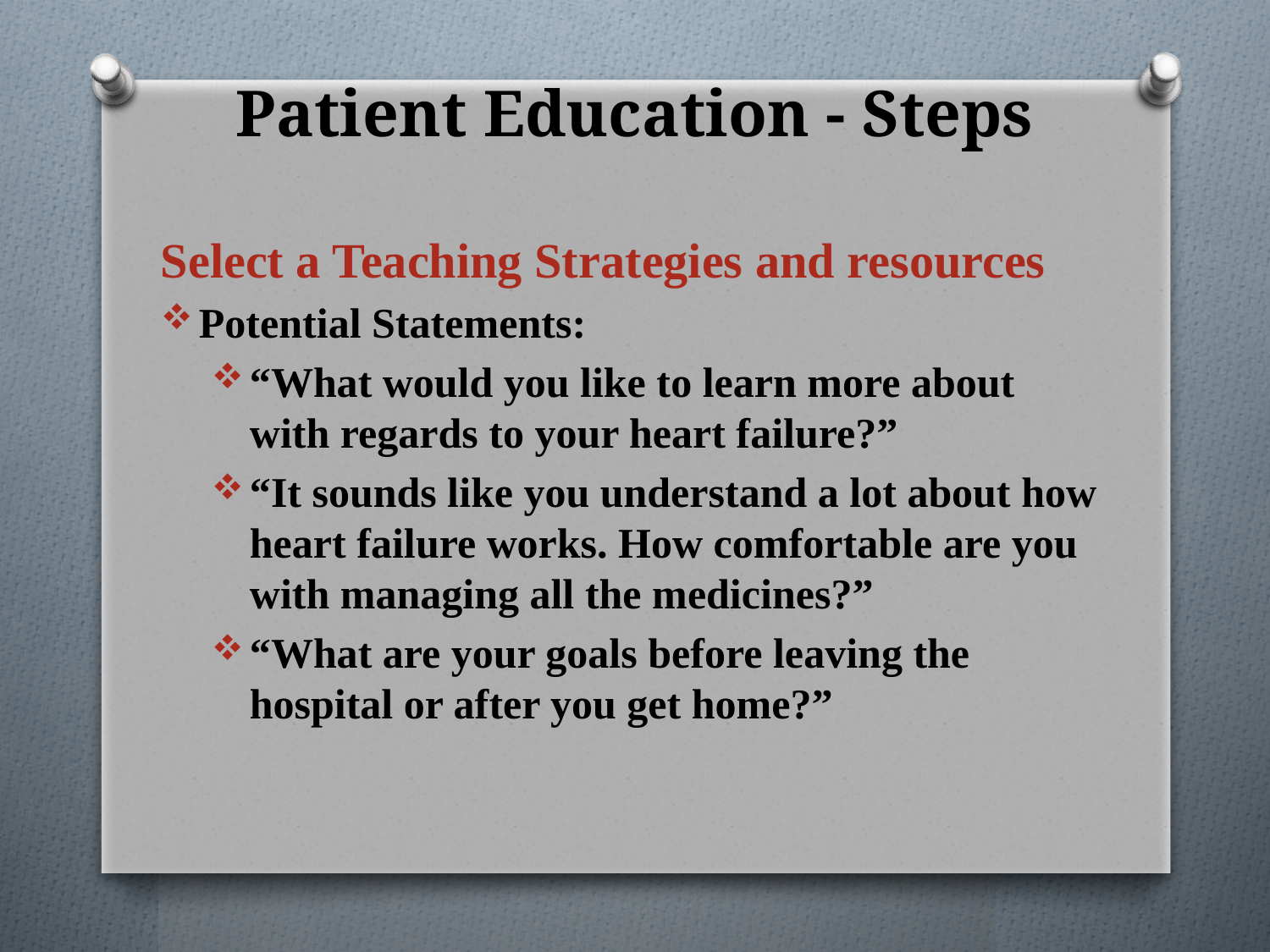

# Patient Education - Steps
Select a Teaching Strategies and resources
Potential Statements:
“What would you like to learn more about with regards to your heart failure?”
“It sounds like you understand a lot about how heart failure works. How comfortable are you with managing all the medicines?”
“What are your goals before leaving the hospital or after you get home?”